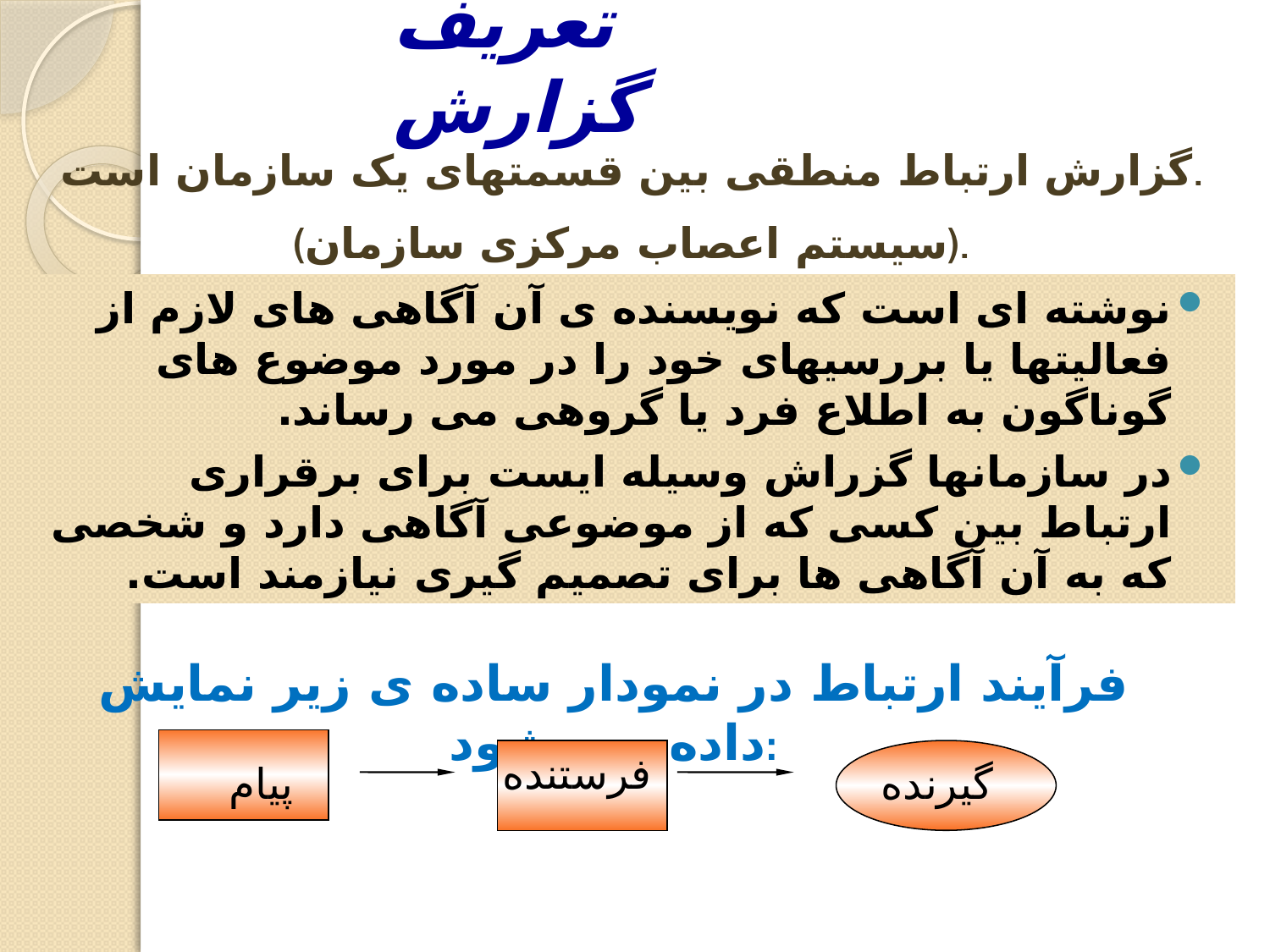

# تعریف گزارش
گزارش ارتباط منطقی بین قسمتهای یک سازمان است.
(سیستم اعصاب مرکزی سازمان).
نوشته ای است که نویسنده ی آن آگاهی های لازم از فعالیتها یا بررسیهای خود را در مورد موضوع های گوناگون به اطلاع فرد یا گروهی می رساند.
در سازمانها گزراش وسیله ایست برای برقراری ارتباط بین کسی که از موضوعی آگاهی دارد و شخصی که به آن آگاهی ها برای تصمیم گیری نیازمند است.

فرآیند ارتباط در نمودار ساده ی زیر نمایش داده می شود:

فرستنده

پیام
گیرنده